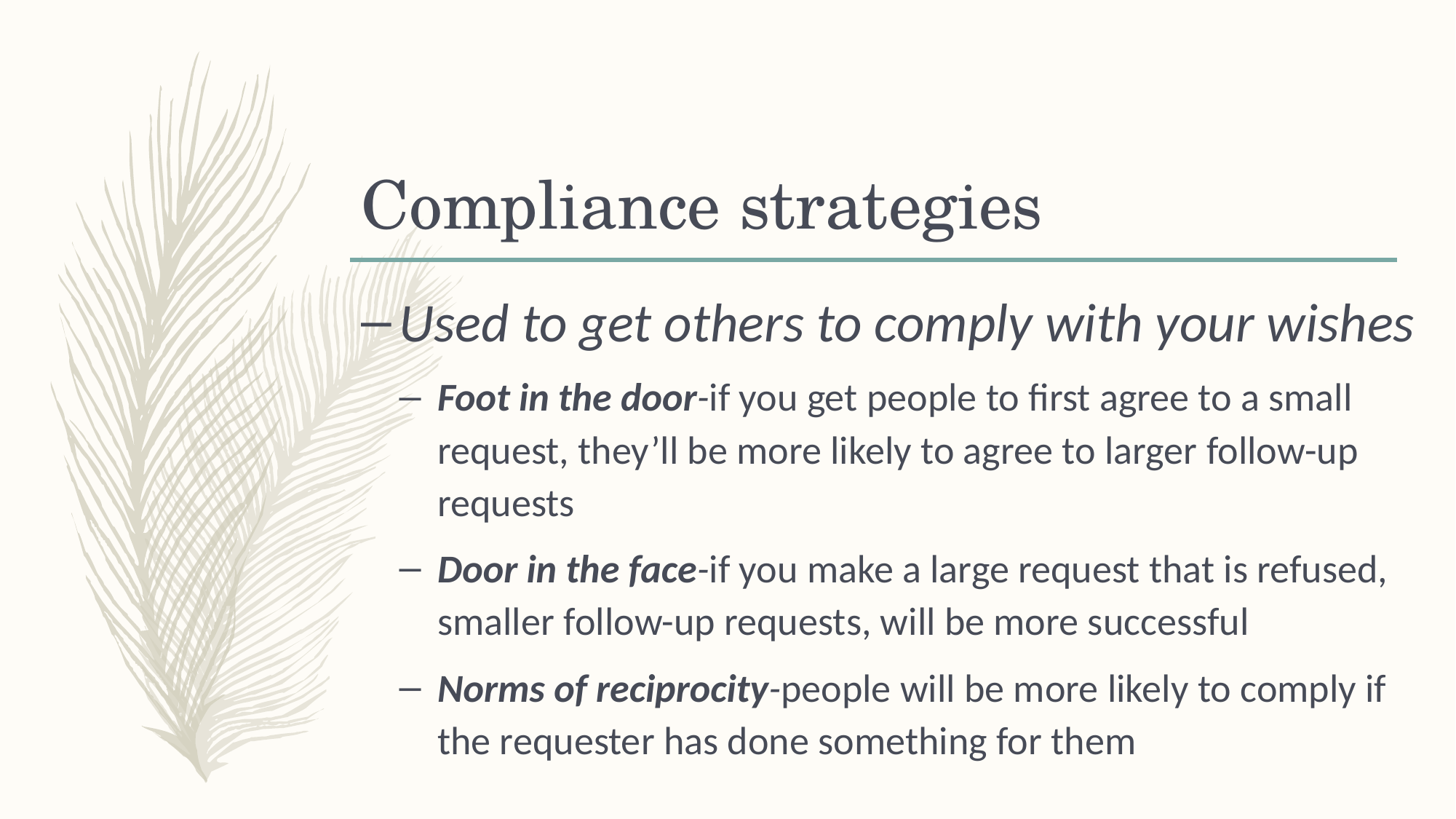

# Compliance strategies
Used to get others to comply with your wishes
Foot in the door-if you get people to first agree to a small request, they’ll be more likely to agree to larger follow-up requests
Door in the face-if you make a large request that is refused, smaller follow-up requests, will be more successful
Norms of reciprocity-people will be more likely to comply if the requester has done something for them